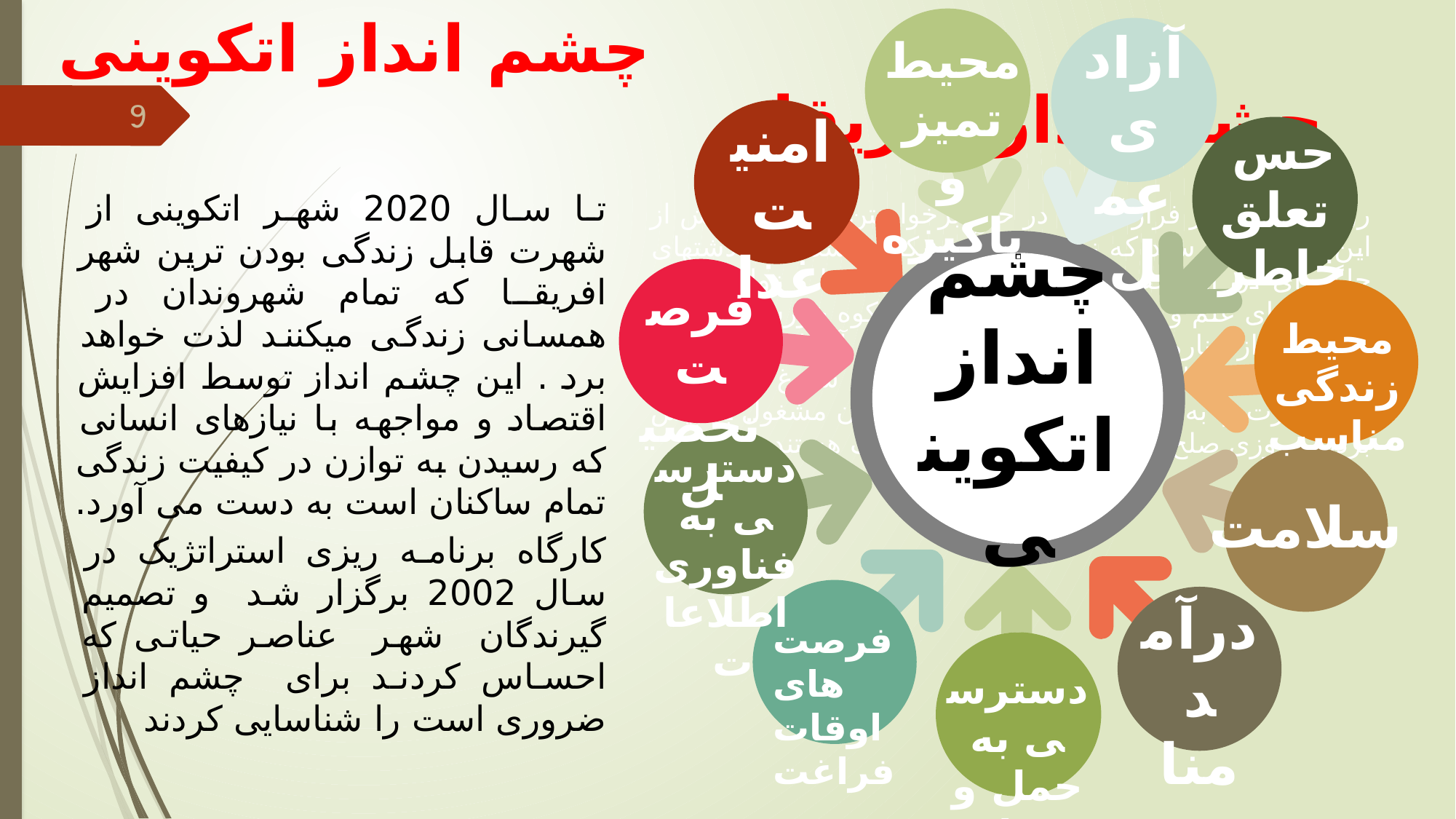

# چشم انداز اتکوینی

آزادی عمل

محیط تمیز و پاکیزه

امنیت غذا
حس
تعلق خاطر

چشم انداز اتکوینی

فرصت تحصیل

محیط زندگی مناسب

دسترسی به فناوری اطلاعات

سلامت

درآمد مناسب
فرصت های اوقات فراغت

دسترسی به حمل و نقل
چشم انداز آفریقا
9
تا سال 2020 شهر اتکوینی از شهرت قابل زندگی بودن ترین شهر افریقا که تمام شهروندان در همسانی زندگی میکنند لذت خواهد برد . این چشم انداز توسط افزایش اقتصاد و مواجهه با نیازهای انسانی که رسیدن به توازن در کیفیت زندگی تمام ساکنان است به دست می آورد.
کارگاه برنامه ریزی استراتژیک در سال 2002 برگزار شد  و تصمیم گیرندگان  شهر  عناصر حیاتی که احساس کردند برای  چشم انداز ضروری است را شناسایی کردند

روز روشن تر بر فراز آفریقا در حال برخواستن است. در پیش از این به نظر میرسید که زنجیرهای آن شکسته شده اند، دشتهای جلگه ای آن از محصول سرخ شده اند، ابسینیا و زولالاند آن، کرسی های علم و دین آن، منعکس کننده شکوه خورشید در حال برخاستن از مناره های دانشگاها و کلیساهای آن است. کنگو و گامبای آن با تجارت سفید شده اند، شهرهای شلوغ آن زمزمه های تجارت را به پیش می فرستند، و پسران آن مشغول به پیش بردن پیروزی صلح برتر و پایدارتر از فساد جنگ هستند.